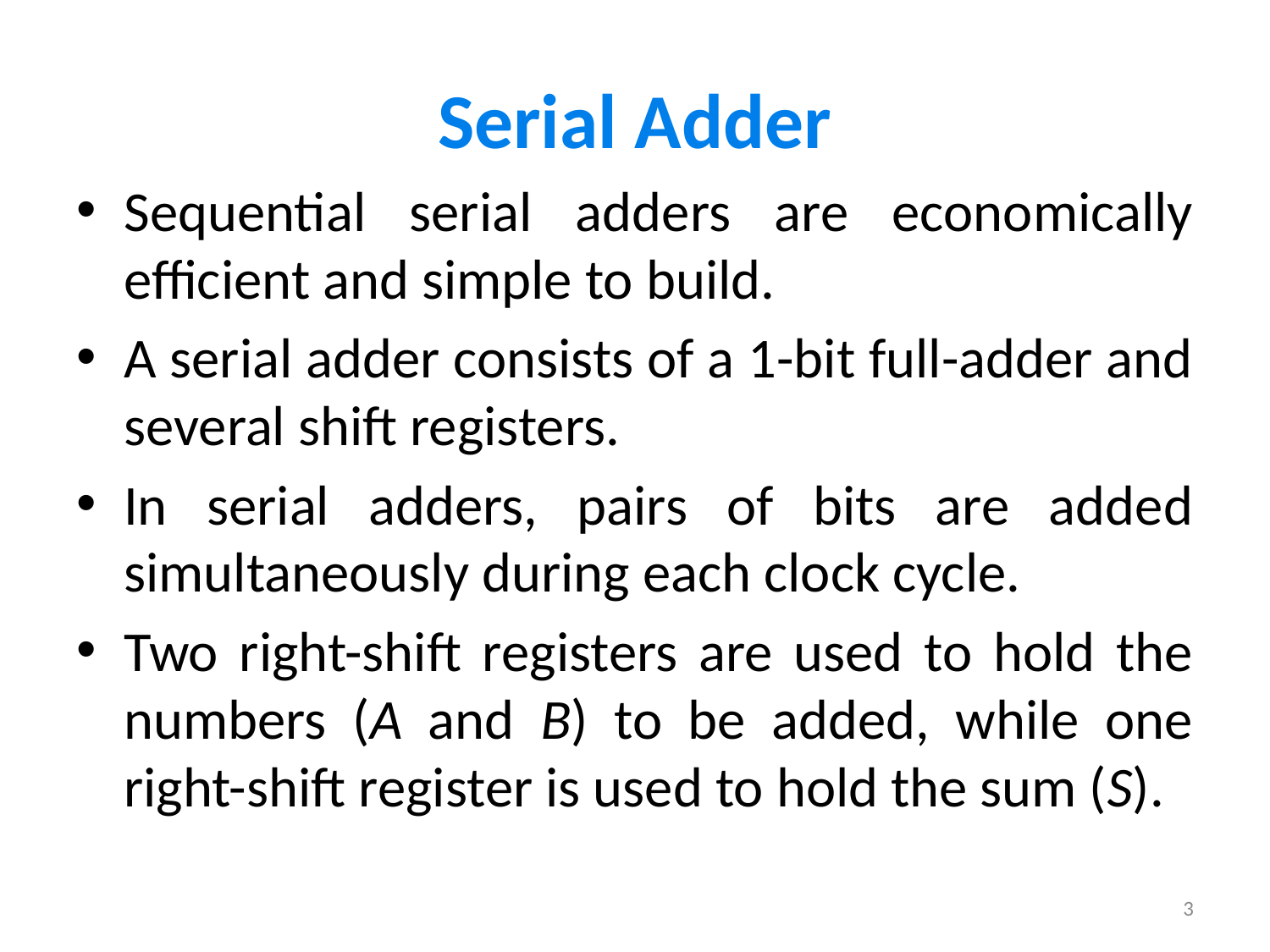

# Serial Adder
Sequential serial adders are economically efficient and simple to build.
A serial adder consists of a 1-bit full-adder and several shift registers.
In serial adders, pairs of bits are added simultaneously during each clock cycle.
Two right-shift registers are used to hold the numbers (A and B) to be added, while one right-shift register is used to hold the sum (S).

3